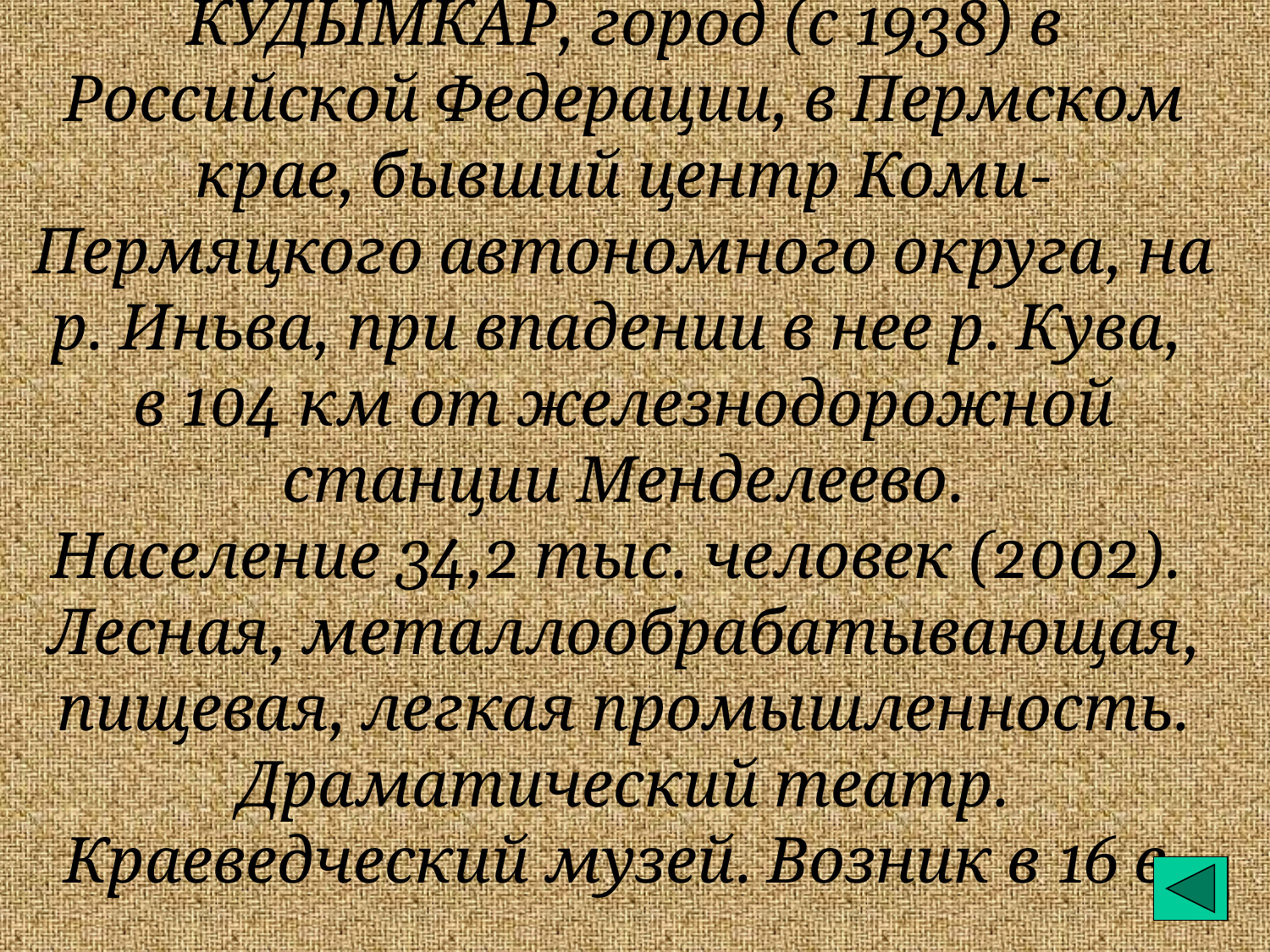

# КУДЫМКАР, город (с 1938) в Российской Федерации, в Пермском крае, бывший центр Коми-Пермяцкого автономного округа, на р. Иньва, при впадении в нее р. Кува, в 104 км от железнодорожной станции Менделеево. Население 34,2 тыс. человек (2002). Лесная, металлообрабатывающая, пищевая, легкая промышленность. Драматический театр. Краеведческий музей. Возник в 16 в.